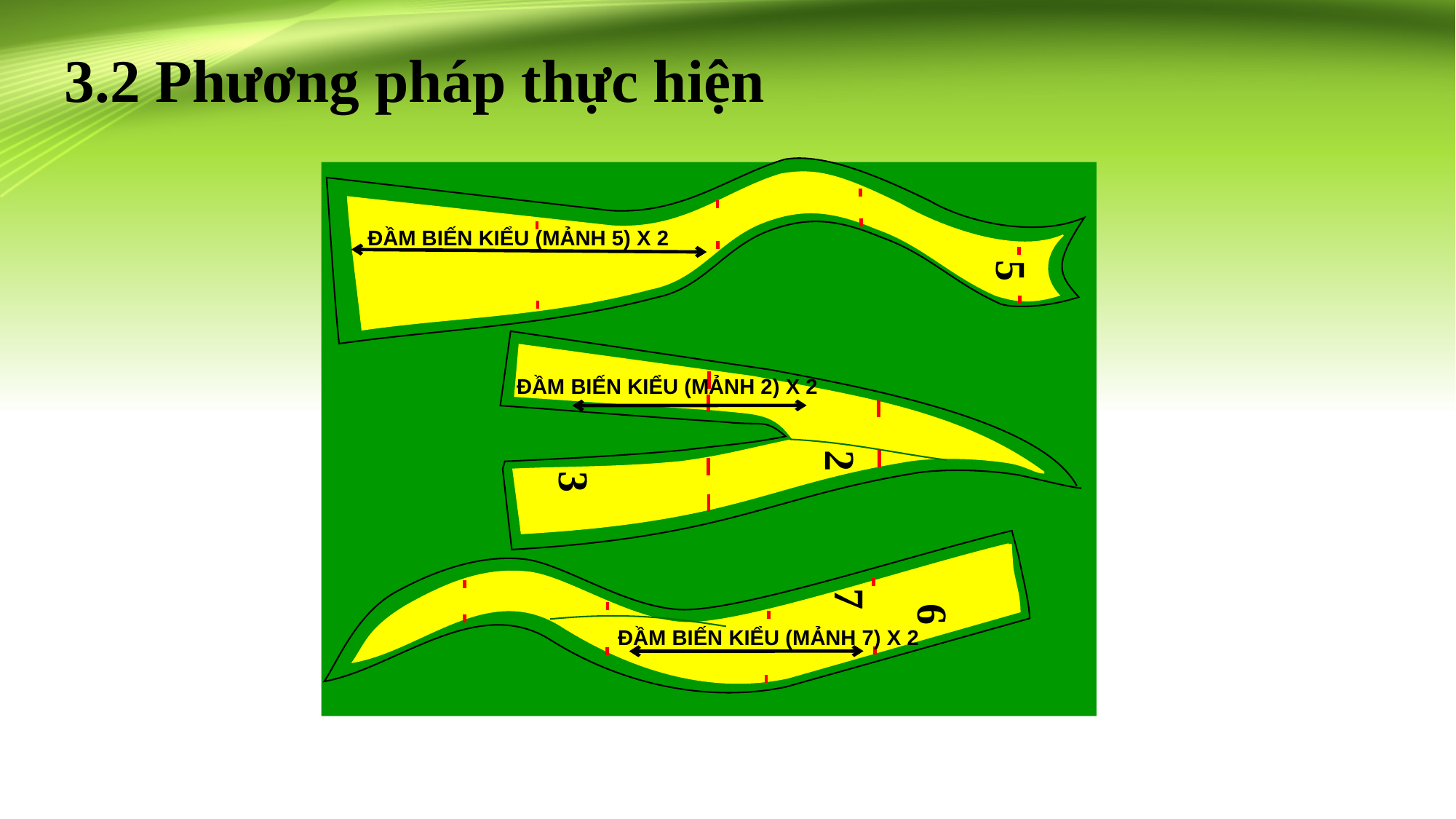

3.2 Phương pháp thực hiện

ĐẦM BIẾN KIỂU (MẢNH 5) X 2

5
ĐẦM BIẾN KIỂU (MẢNH 2) X 2

2
3

7
6
ĐẦM BIẾN KIỂU (MẢNH 7) X 2